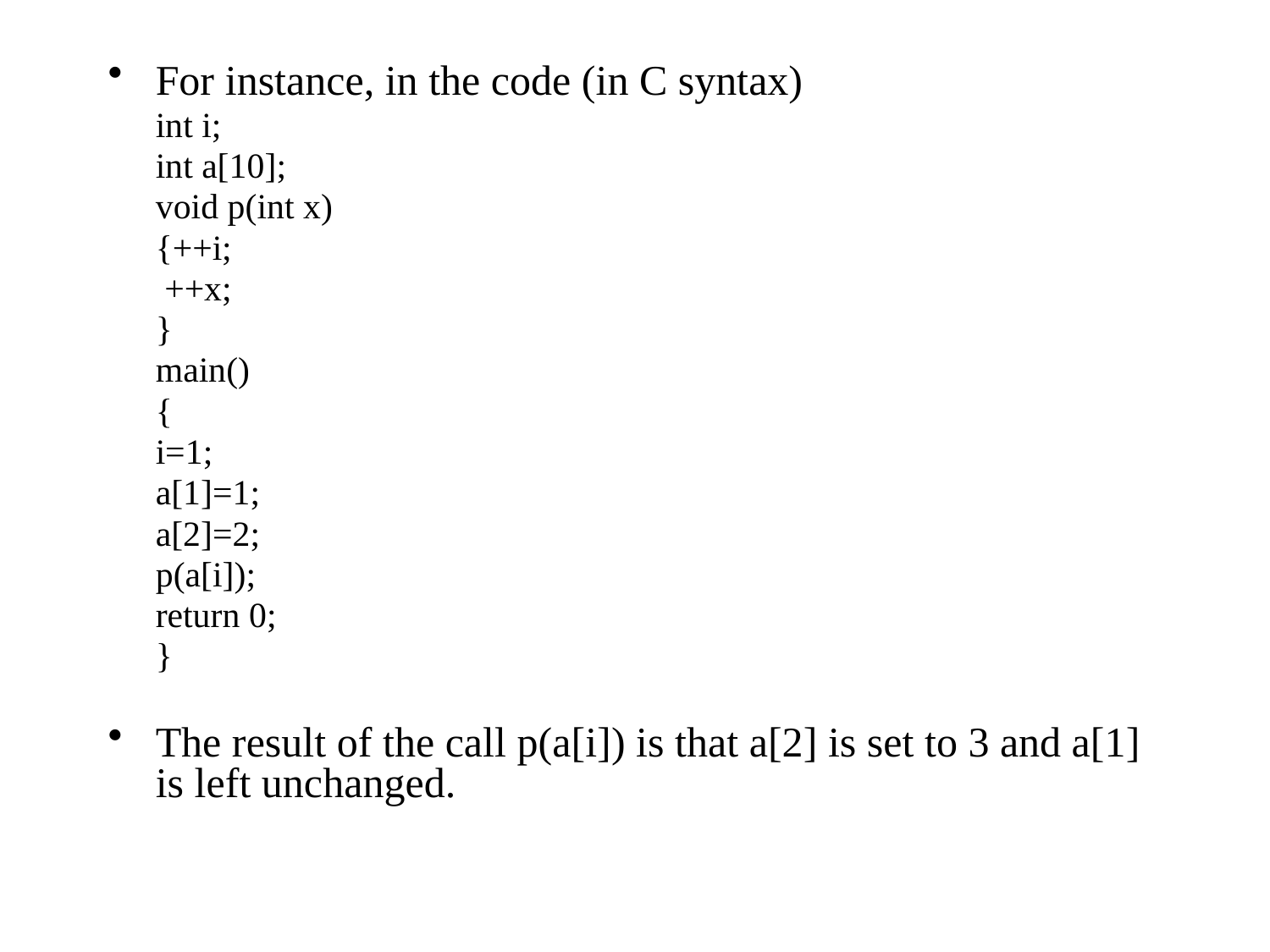

For instance, in the code (in C syntax)
	int i;
	int a[10];
	void p(int x)
	{++i;
	 ++x;
	}
	main()
	{
	i=1;
	a[1]=1;
	a[2]=2;
	p(a[i]);
	return 0;
	}

The result of the call p(a[i]) is that a[2] is set to 3 and a[1] is left unchanged.